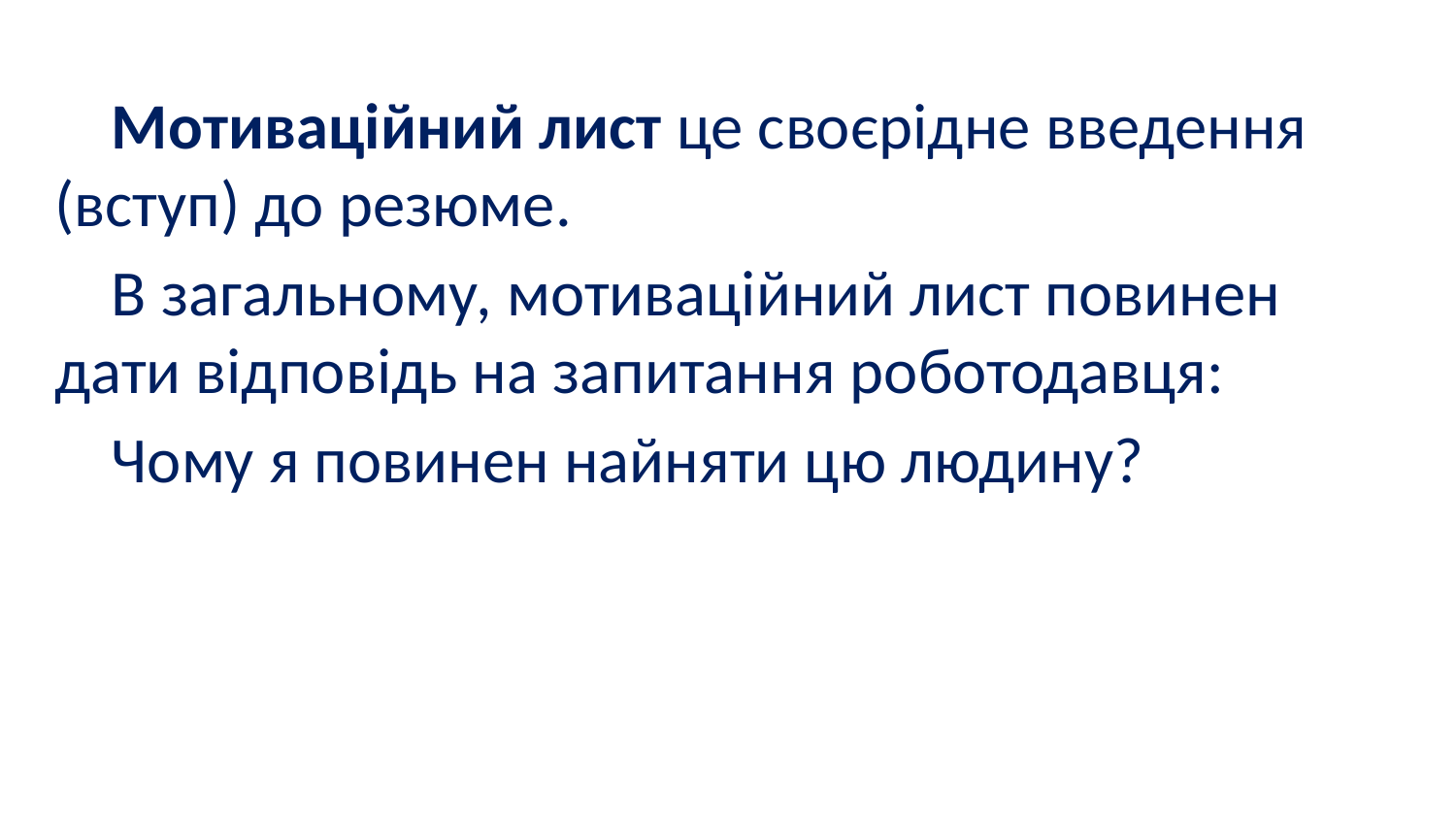

Мотиваційний лист це своєрідне введення (вступ) до резюме.
В загальному, мотиваційний лист повинен дати відповідь на запитання роботодавця:
Чому я повинен найняти цю людину?